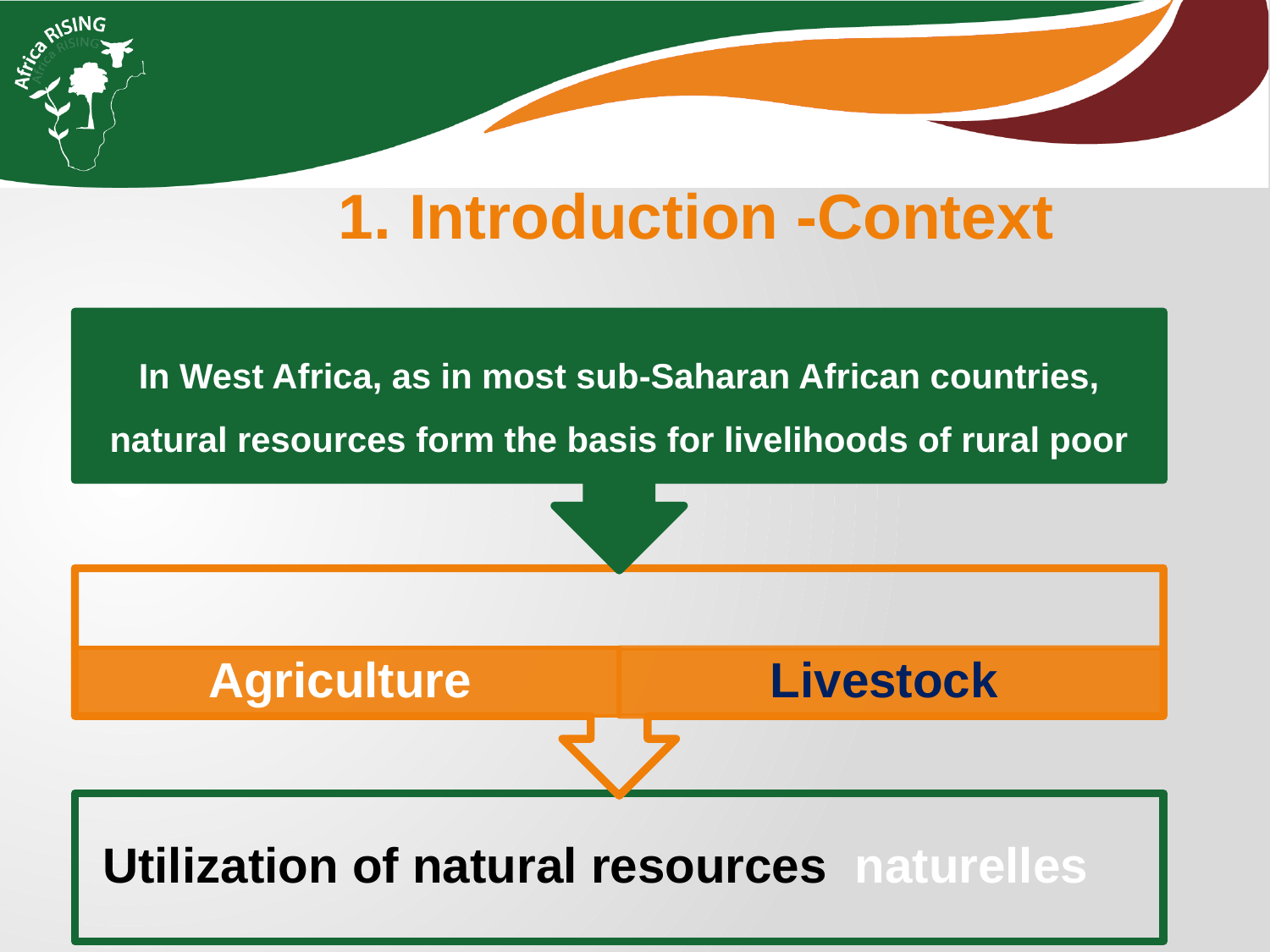

1. Introduction -Context
Utilization of natural resources  naturelles

Agriculture
Livestock
In West Africa, as in most sub-Saharan African countries, natural resources form the basis for livelihoods of rural poor